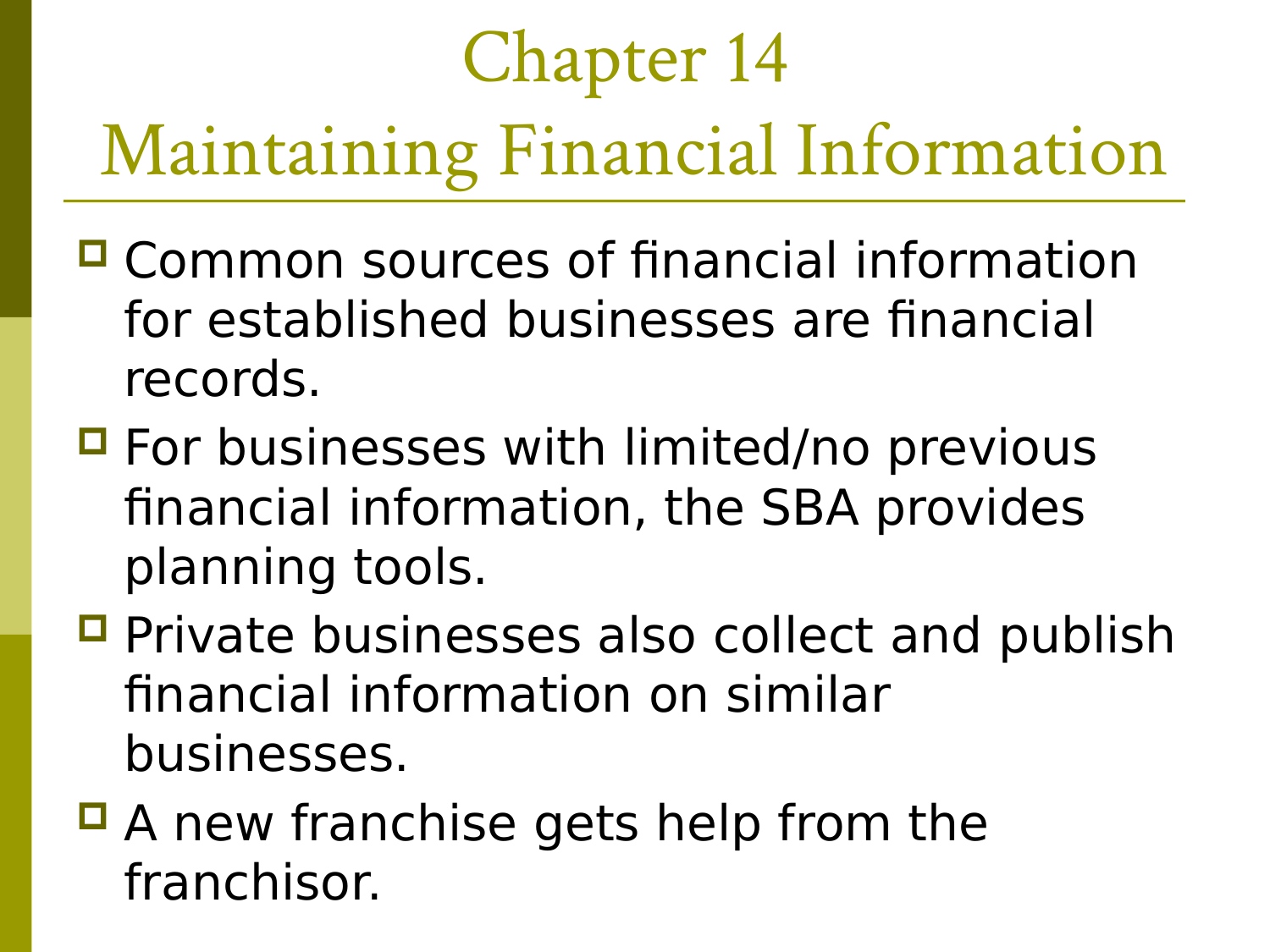

# Chapter 14 Maintaining Financial Information
Common sources of financial information for established businesses are financial records.
For businesses with limited/no previous financial information, the SBA provides planning tools.
Private businesses also collect and publish financial information on similar businesses.
A new franchise gets help from the franchisor.